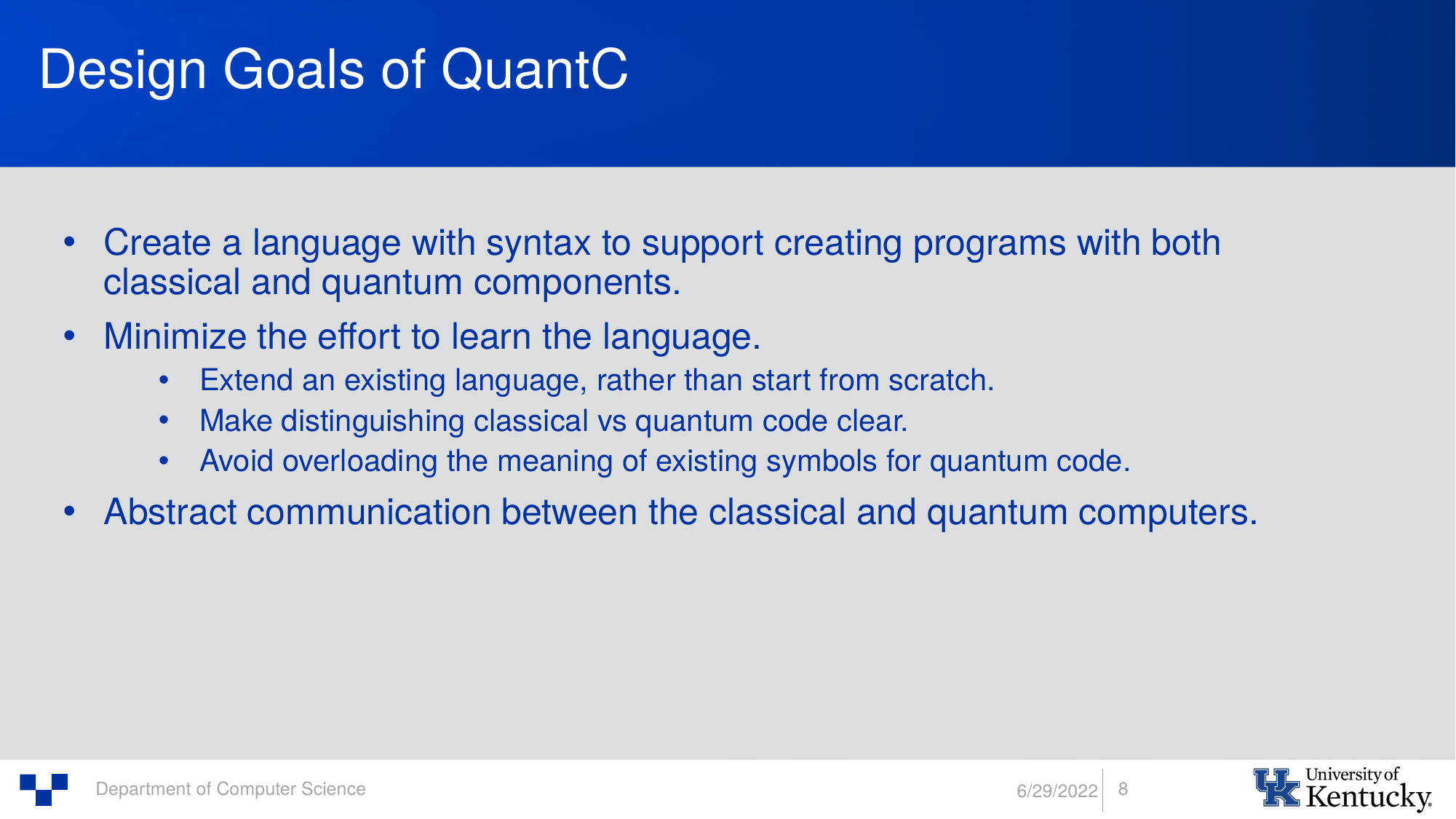

# Design Goals of QuantC

Create a language with syntax to support creating programs with both classical and quantum components.
Minimize the effort to learn the language.
Extend an existing language, rather than start from scratch.
Make distinguishing classical vs quantum code clear.
Avoid overloading the meaning of existing symbols for quantum code.
Abstract communication between the classical and quantum computers.

6/29/2022
8
Department of Computer Science